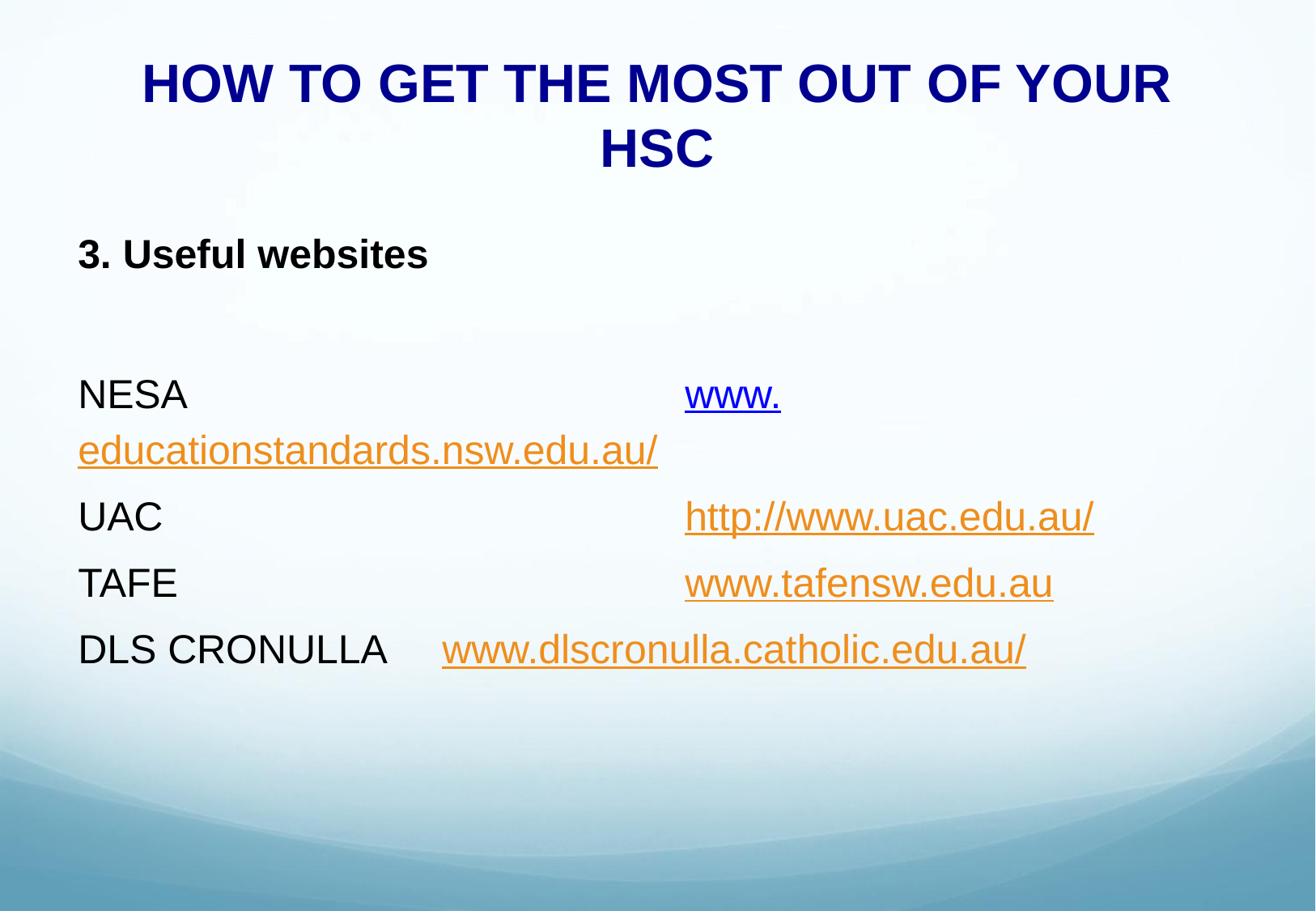

# HOW TO GET THE MOST OUT OF YOUR HSC

3. Useful websites

NESA					www.educationstandards.nsw.edu.au/
UAC					http://www.uac.edu.au/
TAFE					www.tafensw.edu.au
DLS CRONULLA	www.dlscronulla.catholic.edu.au/